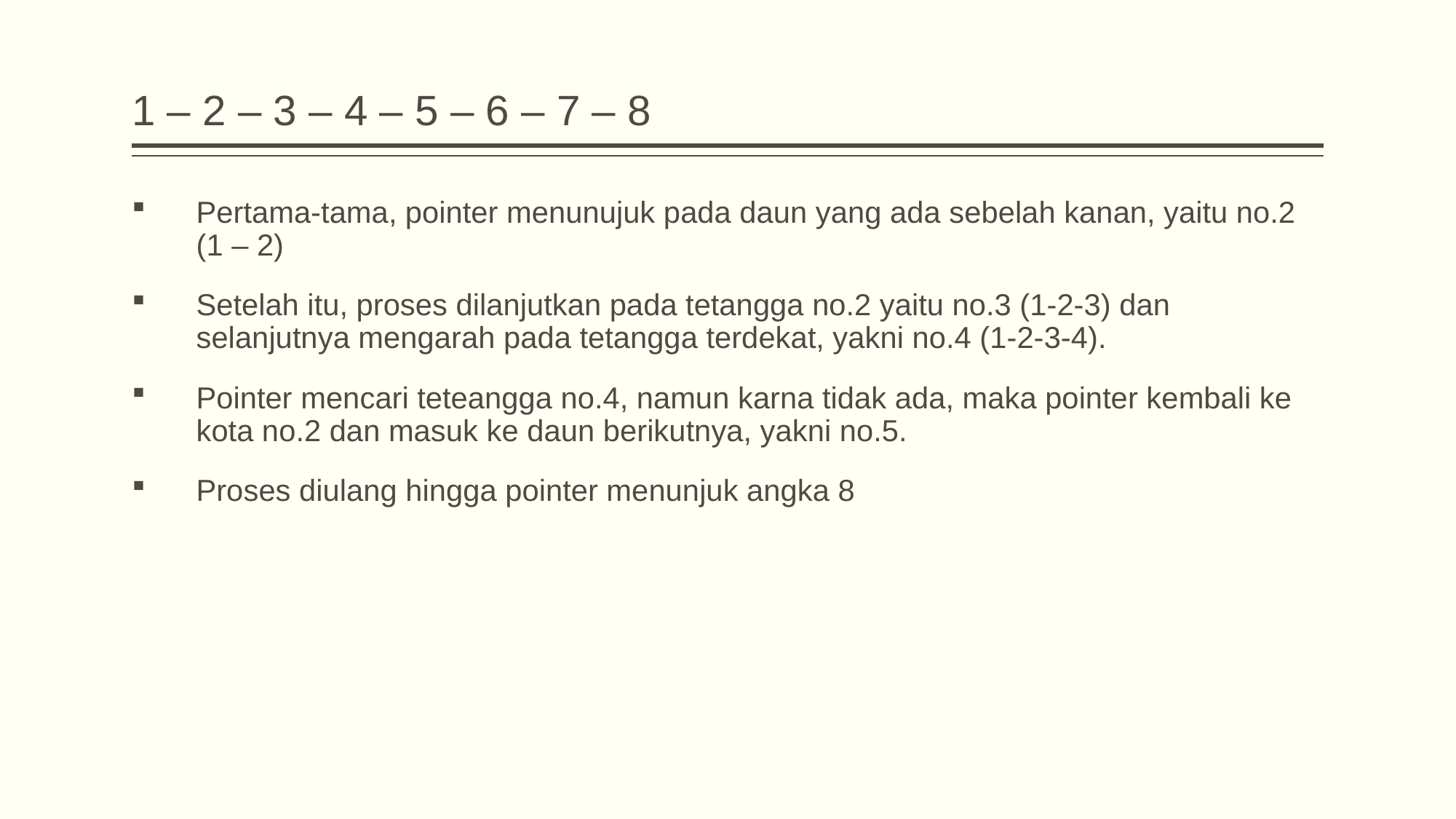

# 1 – 2 – 3 – 4 – 5 – 6 – 7 – 8
Pertama-tama, pointer menunujuk pada daun yang ada sebelah kanan, yaitu no.2 (1 – 2)
Setelah itu, proses dilanjutkan pada tetangga no.2 yaitu no.3 (1-2-3) dan selanjutnya mengarah pada tetangga terdekat, yakni no.4 (1-2-3-4).
Pointer mencari teteangga no.4, namun karna tidak ada, maka pointer kembali ke kota no.2 dan masuk ke daun berikutnya, yakni no.5.
Proses diulang hingga pointer menunjuk angka 8